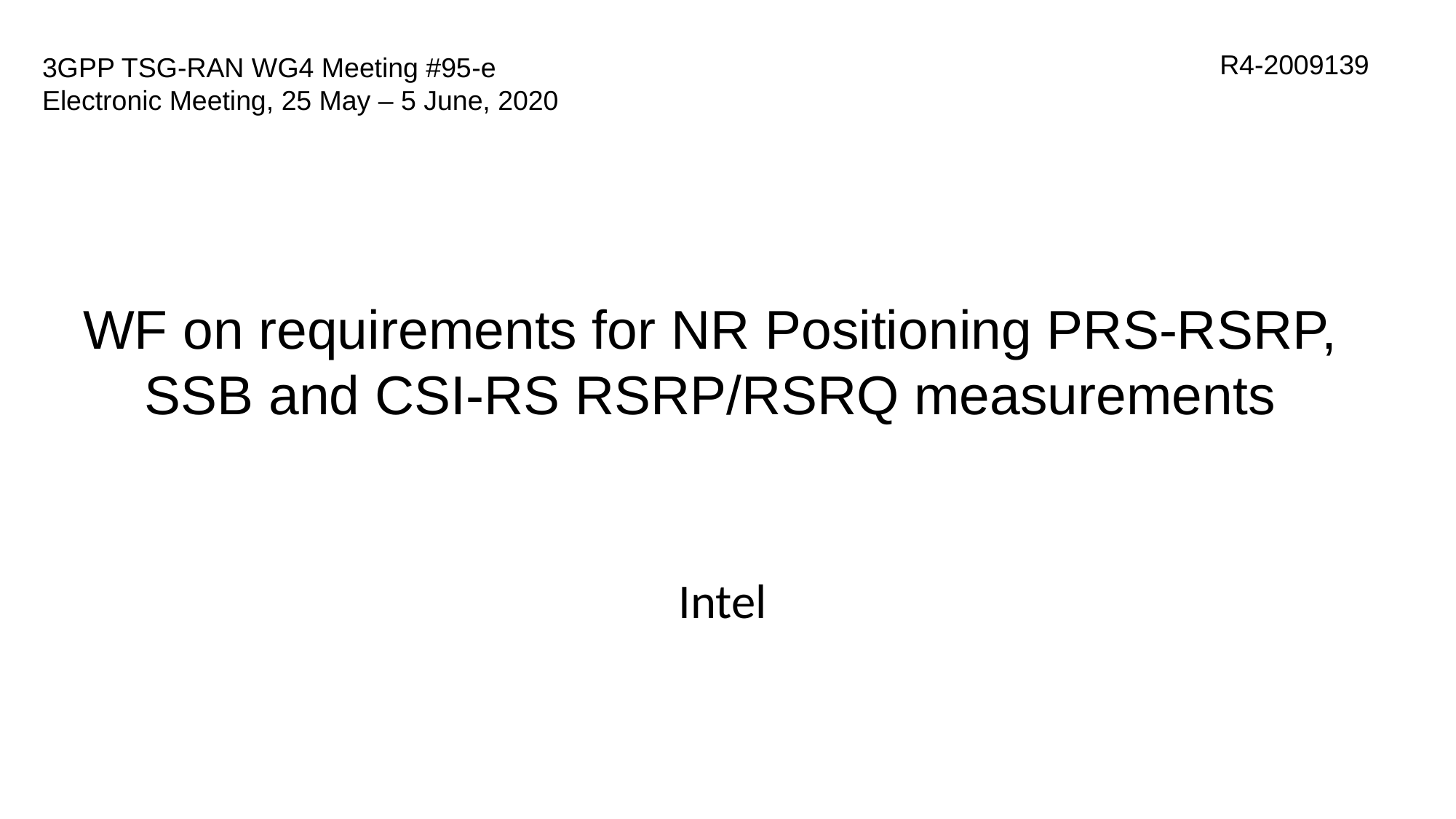

# 3GPP TSG-RAN WG4 Meeting #95-e Electronic Meeting, 25 May – 5 June, 2020
R4-2009139
WF on requirements for NR Positioning PRS-RSRP, SSB and CSI-RS RSRP/RSRQ measurements
Intel